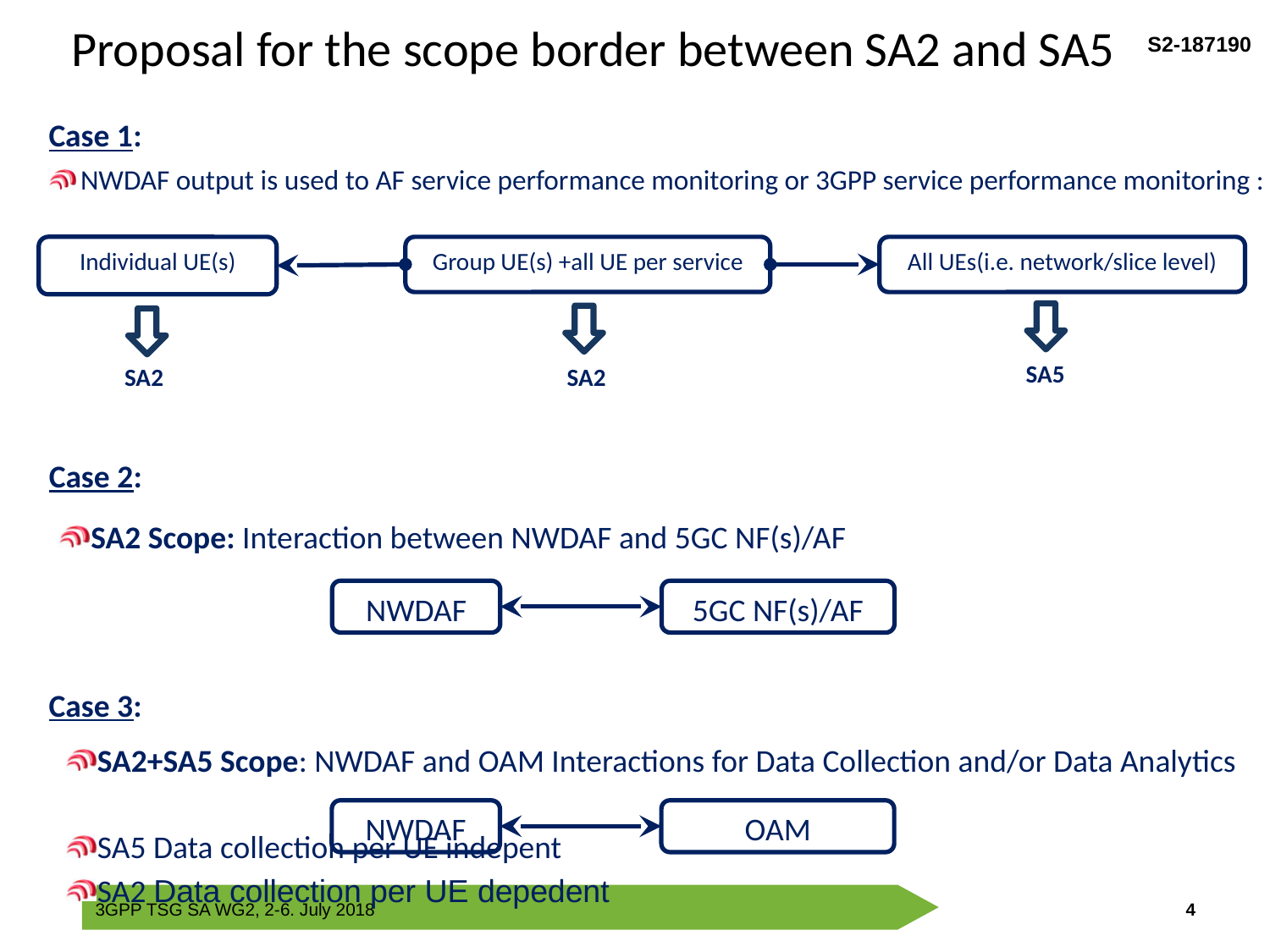

# Proposal for the scope border between SA2 and SA5
Case 1:
NWDAF output is used to AF service performance monitoring or 3GPP service performance monitoring :
Individual UE(s)
All UEs(i.e. network/slice level)
Group UE(s) +all UE per service

SA5
SA2
SA2
Case 2:
SA2 Scope: Interaction between NWDAF and 5GC NF(s)/AF

NWDAF
5GC NF(s)/AF
Case 3:
SA2+SA5 Scope: NWDAF and OAM Interactions for Data Collection and/or Data Analytics

SA5 Data collection per UE indepent
SA2 Data collection per UE depedent

NWDAF
OAM